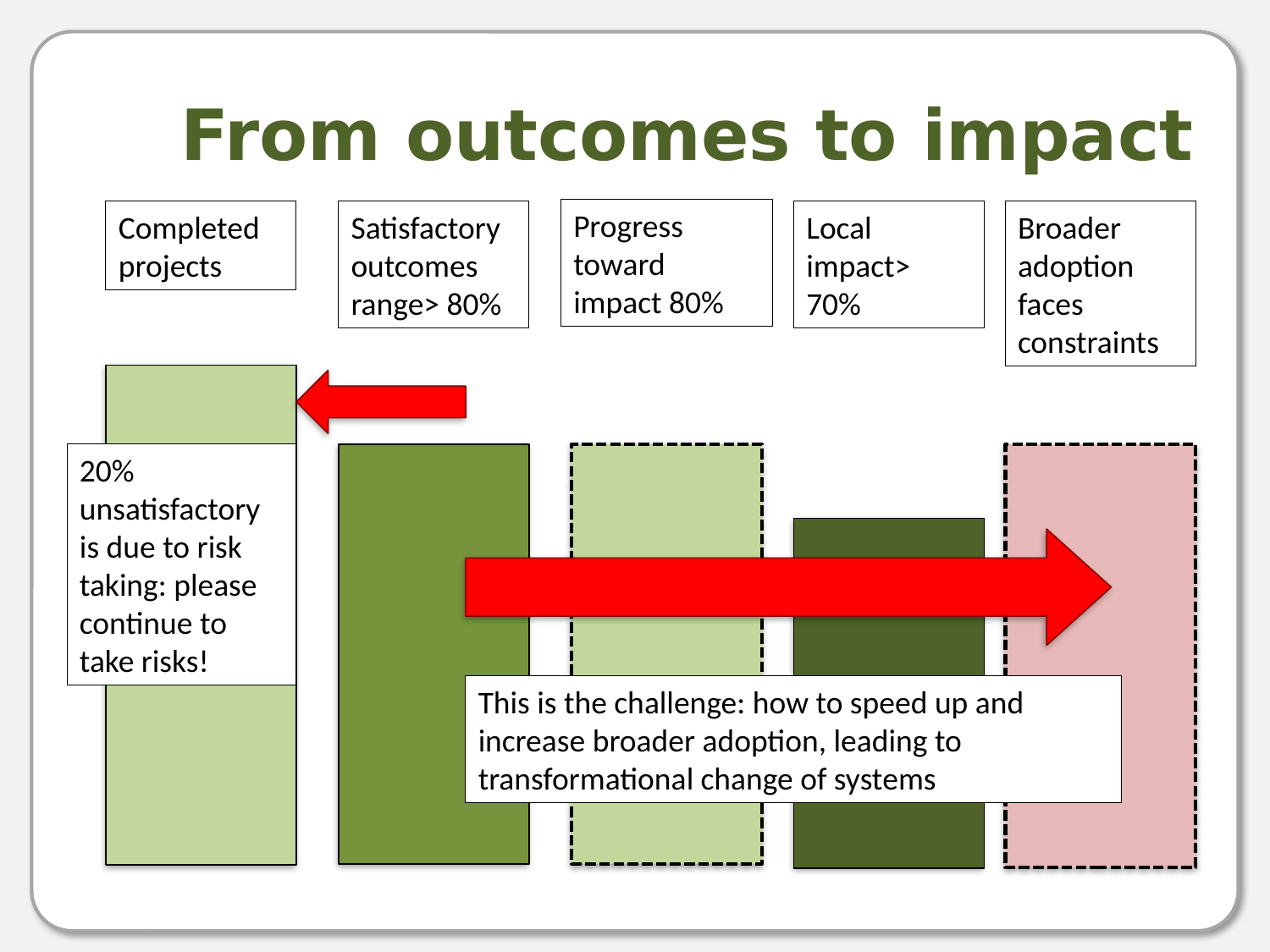

# From outcomes to impact
Progress toward impact 80%
Completed projects
Satisfactory outcomes range> 80%
Local impact> 70%
Broader adoption faces constraints

20% unsatisfactory is due to risk taking: please continue to take risks!

This is the challenge: how to speed up and increase broader adoption, leading to transformational change of systems